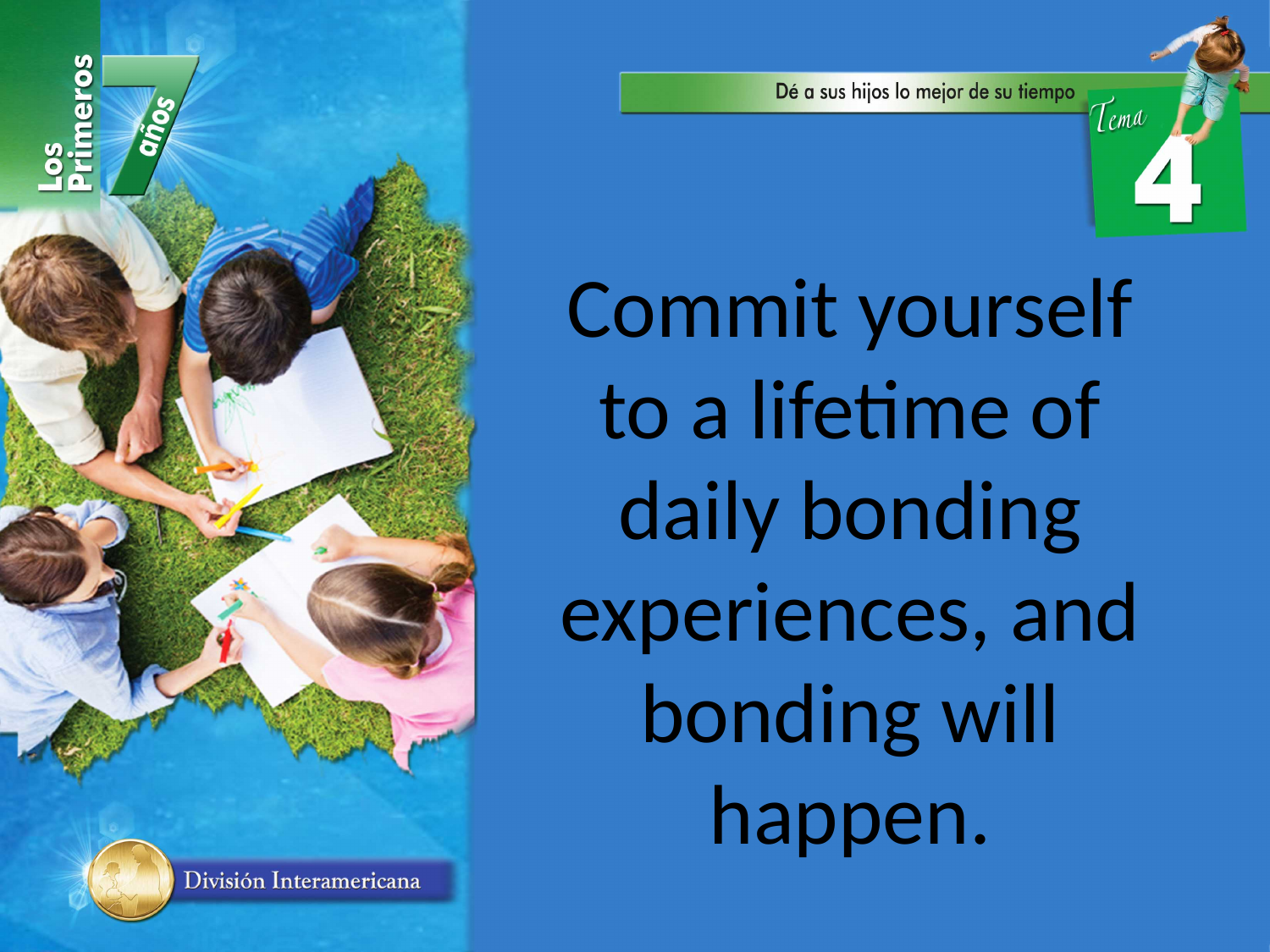

Commit yourself to a lifetime of daily bonding experiences, and bonding will happen.